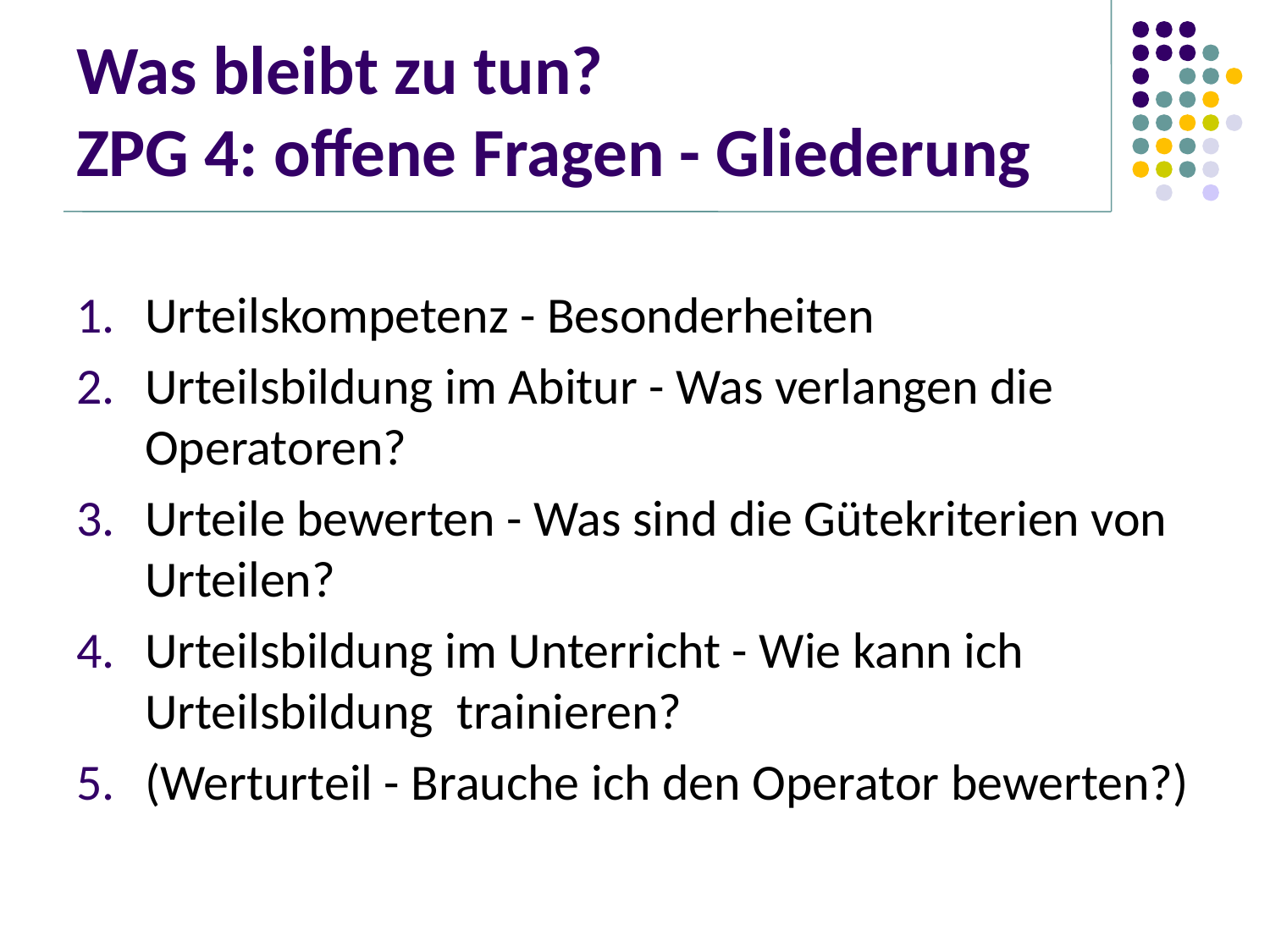

# Was bleibt zu tun? ZPG 4: offene Fragen - Gliederung
Urteilskompetenz - Besonderheiten
Urteilsbildung im Abitur - Was verlangen die Operatoren?
Urteile bewerten - Was sind die Gütekriterien von Urteilen?
Urteilsbildung im Unterricht - Wie kann ich Urteilsbildung  trainieren?
(Werturteil - Brauche ich den Operator bewerten?)